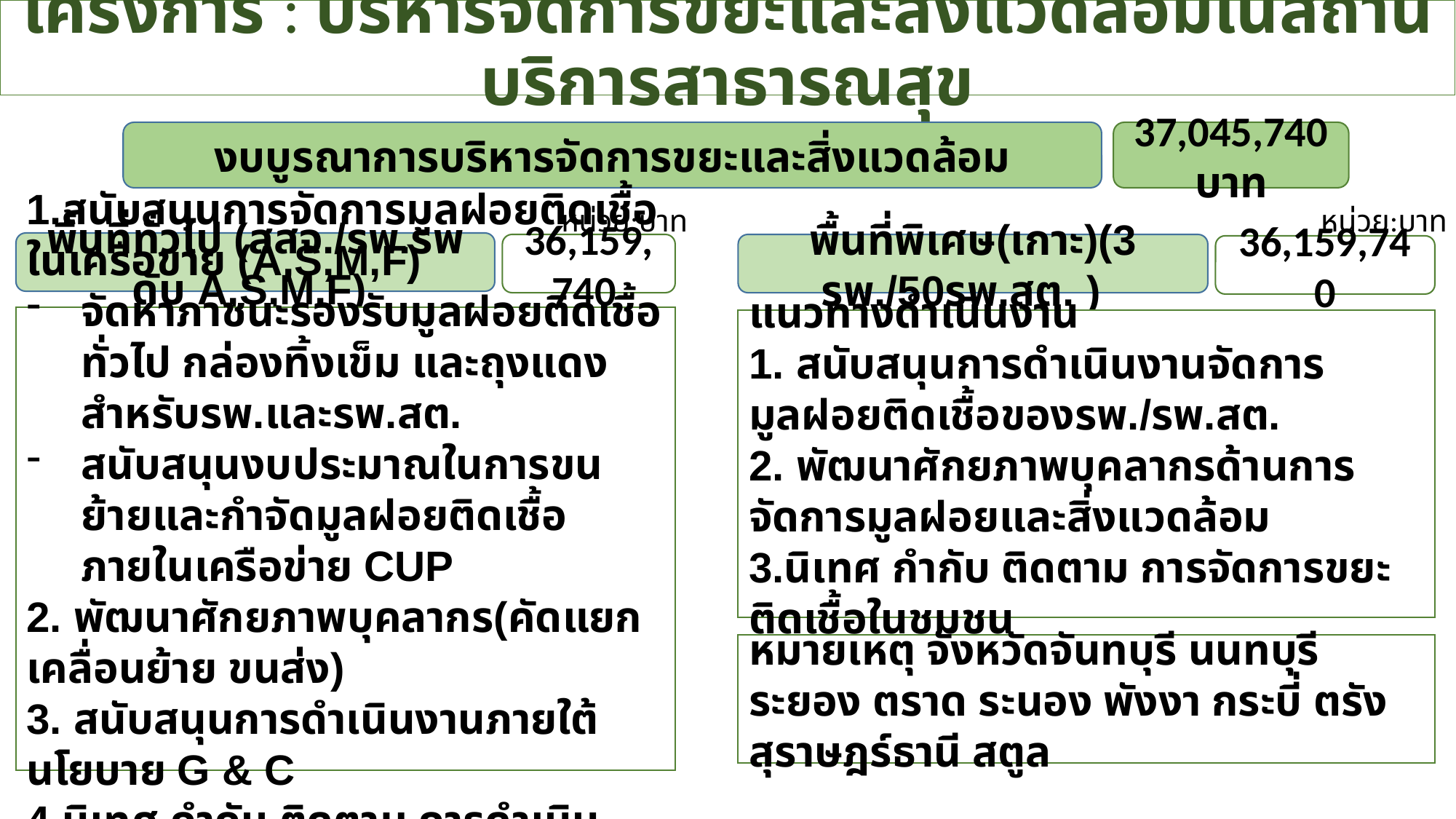

# โครงการ : บริหารจัดการขยะและสิ่งแวดล้อมในสถานบริการสาธารณสุข
งบบูรณาการบริหารจัดการขยะและสิ่งแวดล้อม
37,045,740 บาท
หน่วย:บาท
หน่วย:บาท
พื้นที่ทั่วไป (สสจ./รพ.รพดับ A,S,M,F)
36,159,740
พื้นที่พิเศษ(เกาะ)(3 รพ./50รพ.สต. )
36,159,740
1.สนับสนุนการจัดการมูลฝอยติดเชื้อในเครือข่าย (A,S,M,F)
จัดหาภาชนะรองรับมูลฝอยติดเชื้อทั่วไป กล่องทิ้งเข็ม และถุงแดง สำหรับรพ.และรพ.สต.
สนับสนุนงบประมาณในการขนย้ายและกำจัดมูลฝอยติดเชื้อภายในเครือข่าย CUP
2. พัฒนาศักยภาพบุคลากร(คัดแยก เคลื่อนย้าย ขนส่ง)
3. สนับสนุนการดำเนินงานภายใต้นโยบาย G & C
4.นิเทศ กำกับ ติดตาม การดำเนินงานสิ่งแวดล้อม
แนวทางดำเนินงาน
1. สนับสนุนการดำเนินงานจัดการมูลฝอยติดเชื้อของรพ./รพ.สต.
2. พัฒนาศักยภาพบุคลากรด้านการจัดการมูลฝอยและสิ่งแวดล้อม
3.นิเทศ กำกับ ติดตาม การจัดการขยะติดเชื้อในชุมชน
หมายเหตุ จังหวัดจันทบุรี นนทบุรี ระยอง ตราด ระนอง พังงา กระบี่ ตรัง สุราษฎร์ธานี สตูล